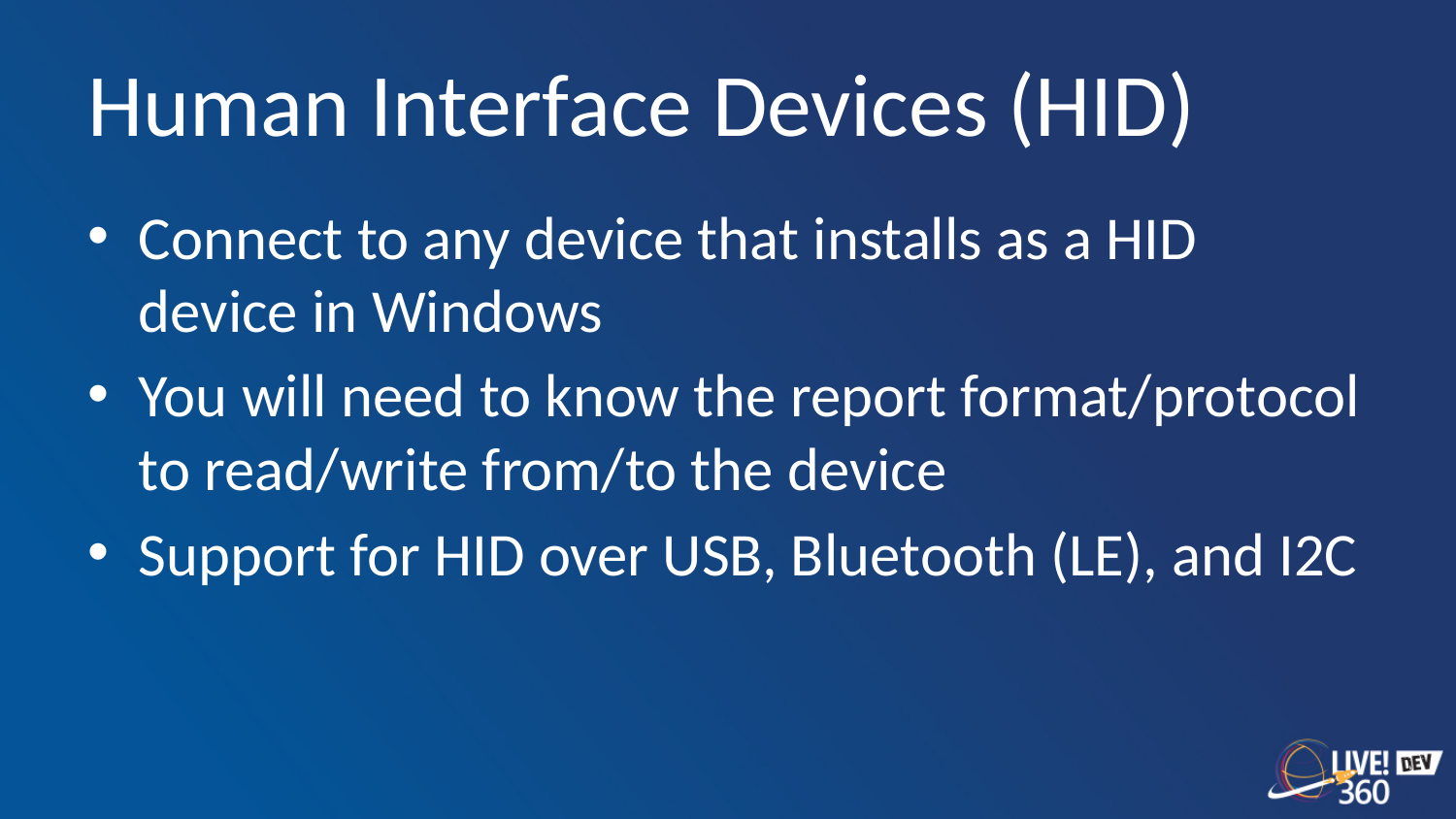

# Human Interface Devices (HID)
Connect to any device that installs as a HID device in Windows
You will need to know the report format/protocol to read/write from/to the device
Support for HID over USB, Bluetooth (LE), and I2C